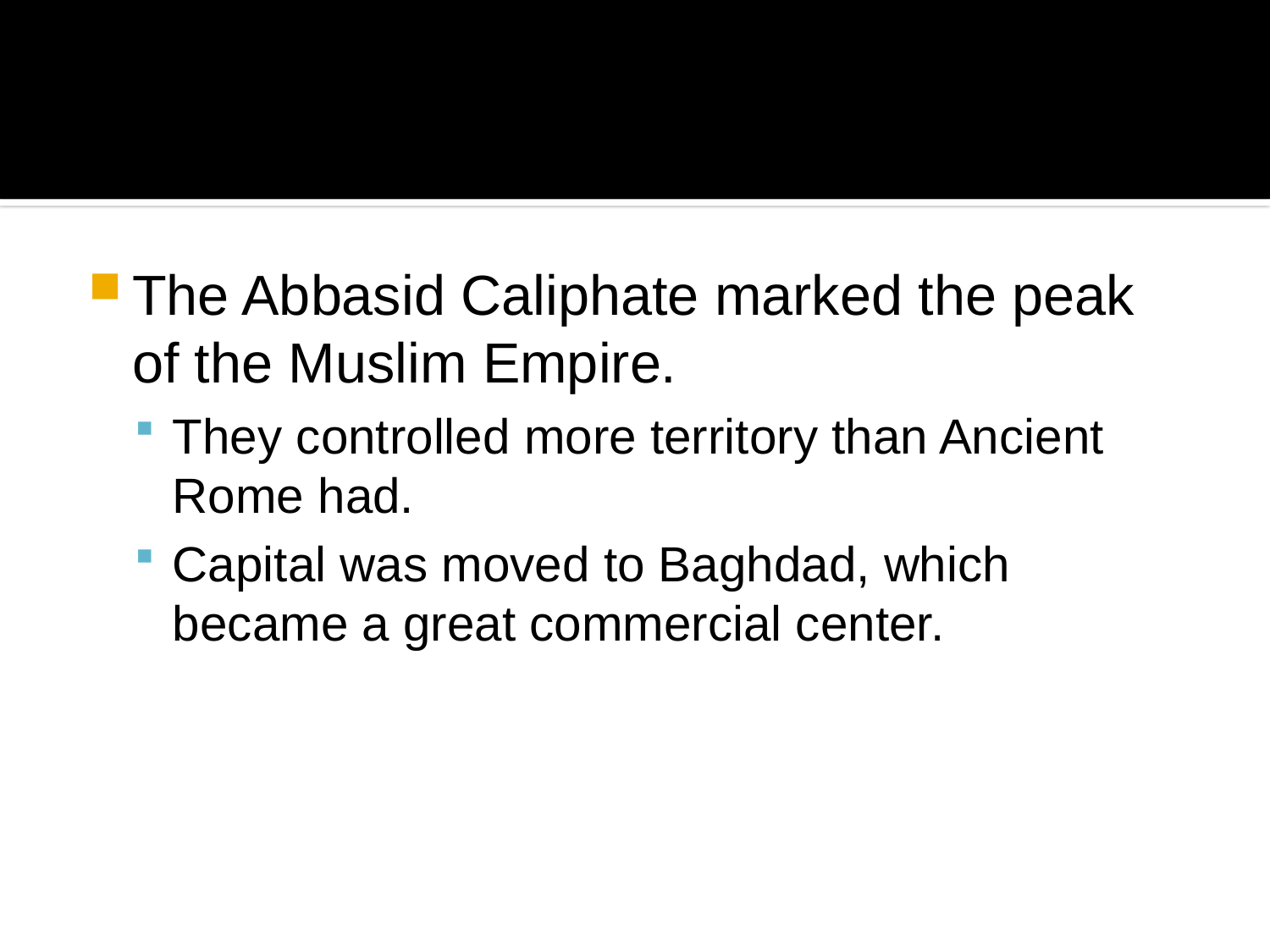

#
The Abbasid Caliphate marked the peak of the Muslim Empire.
They controlled more territory than Ancient Rome had.
Capital was moved to Baghdad, which became a great commercial center.